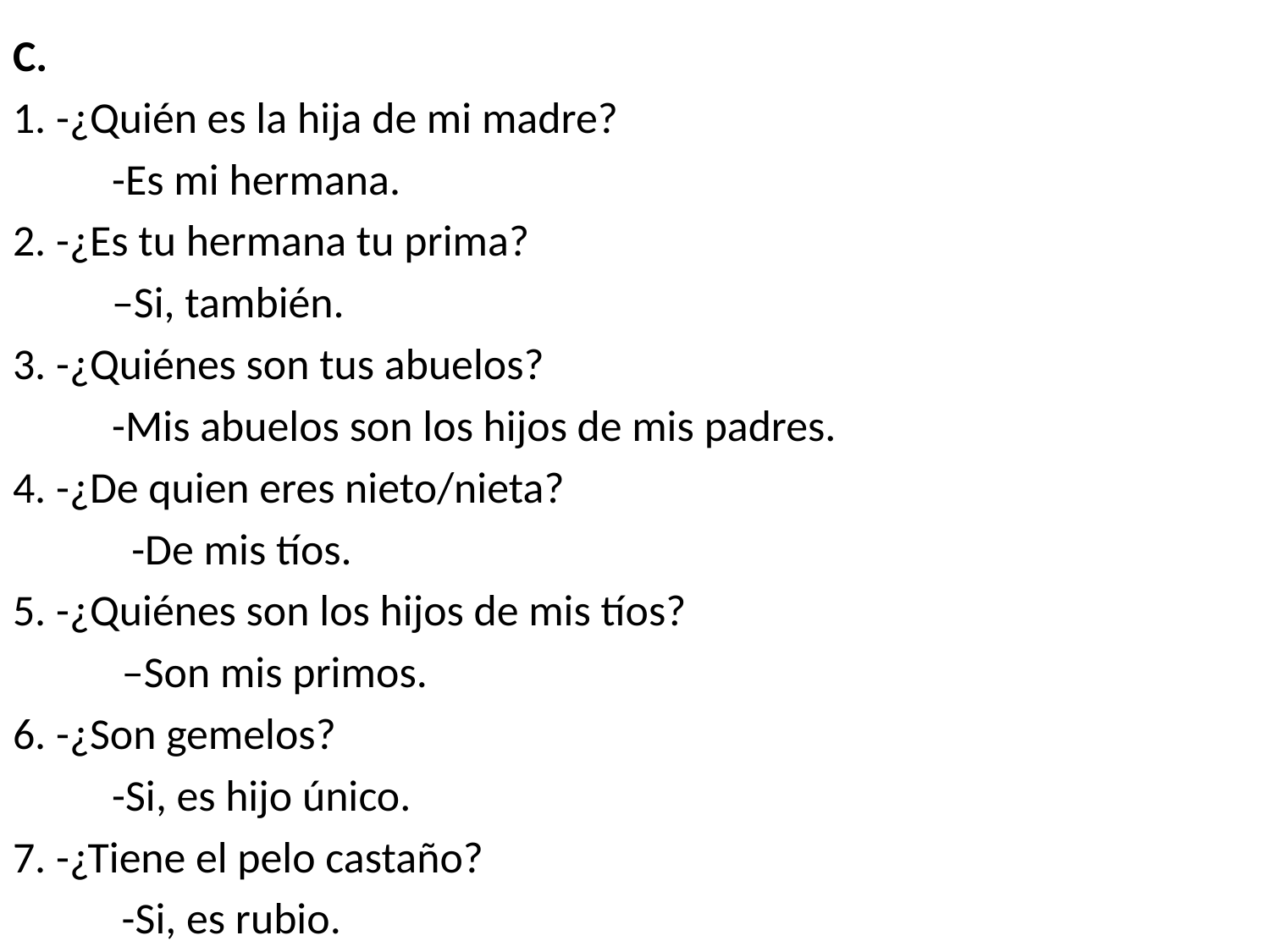

C.
1. -¿Quién es la hija de mi madre?
	-Es mi hermana.
2. -¿Es tu hermana tu prima?
	–Si, también.
3. -¿Quiénes son tus abuelos?
	-Mis abuelos son los hijos de mis padres.
4. -¿De quien eres nieto/nieta?
	  -De mis tíos.
5. -¿Quiénes son los hijos de mis tíos?
	 –Son mis primos.
6. -¿Son gemelos?
	-Si, es hijo único.
7. -¿Tiene el pelo castaño?
	 -Si, es rubio.